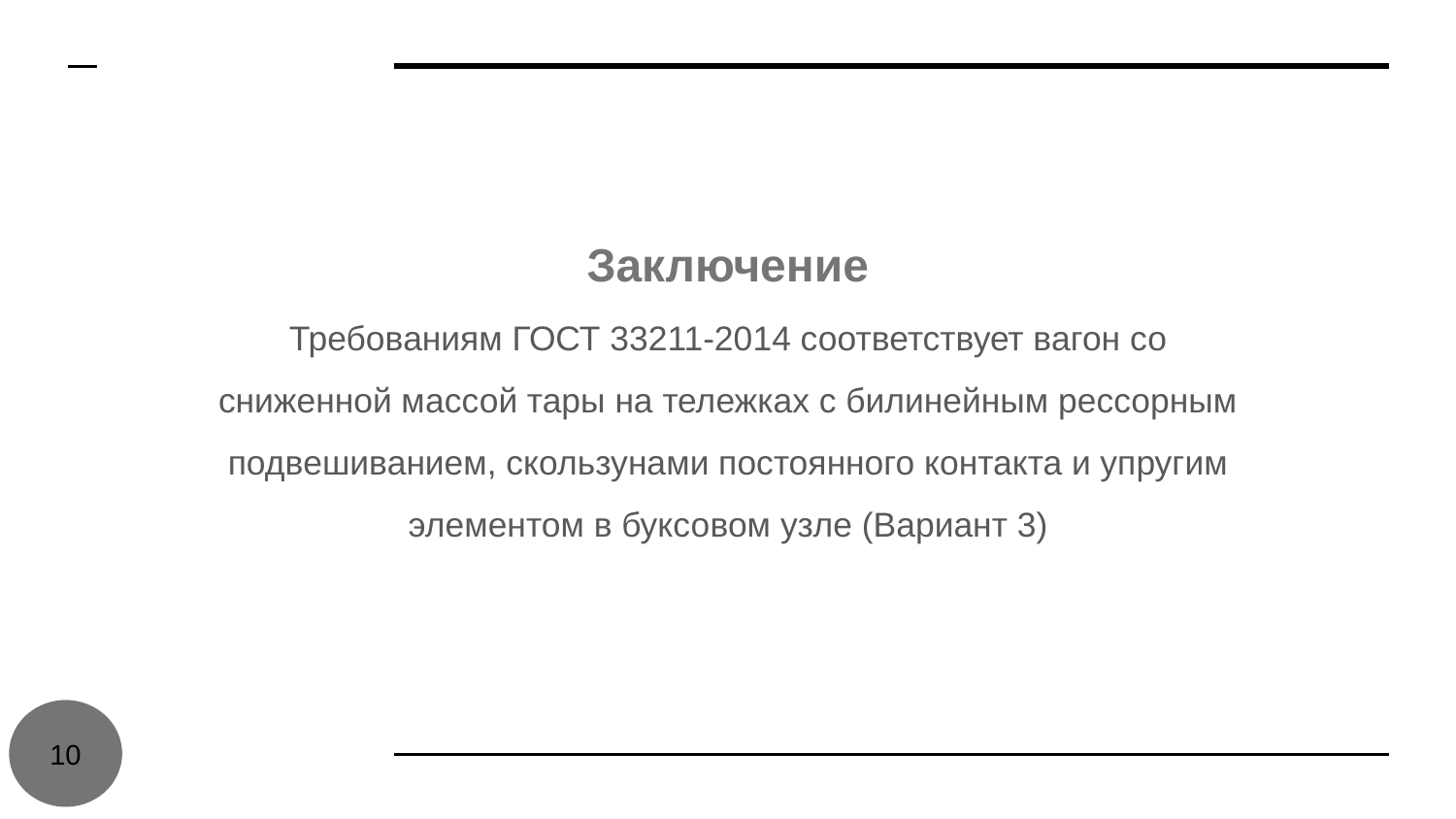

Заключение
Требованиям ГОСТ 33211-2014 соответствует вагон со сниженной массой тары на тележках с билинейным рессорным подвешиванием, скользунами постоянного контакта и упругим элементом в буксовом узле (Вариант 3)
10